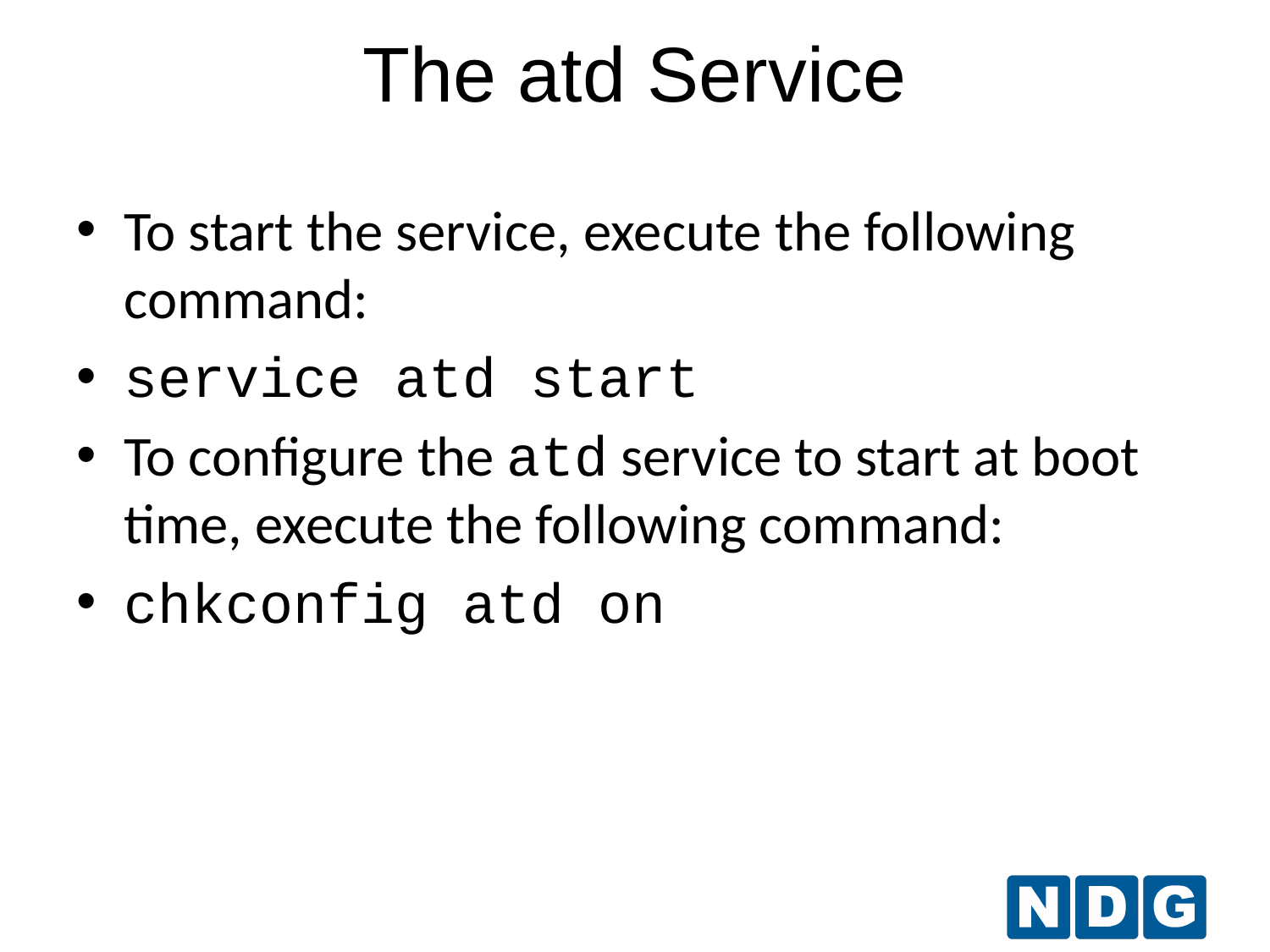

The atd Service
To start the service, execute the following command:
service atd start
To configure the atd service to start at boot time, execute the following command:
chkconfig atd on